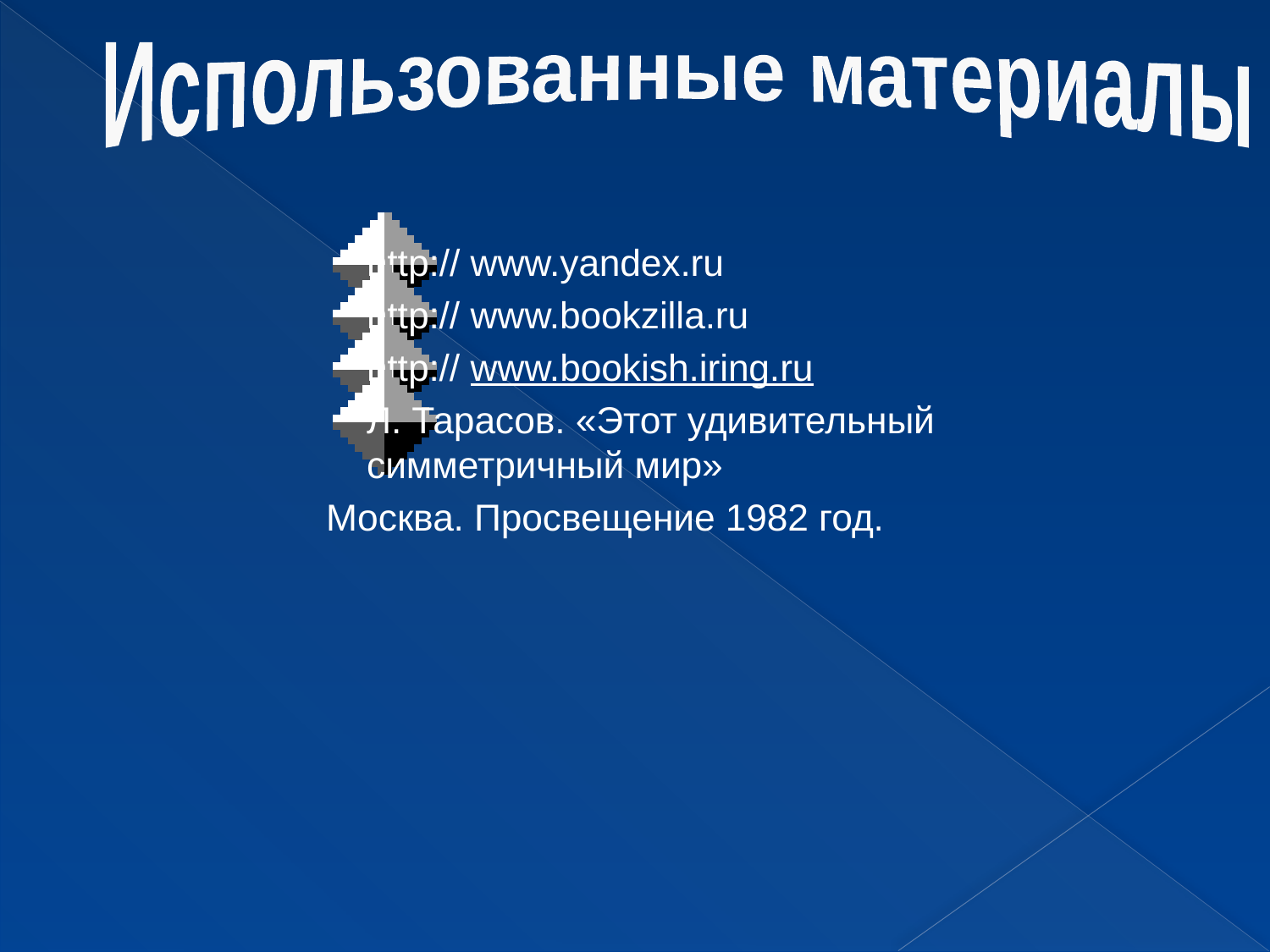

Использованные материалы
http:// www.yandex.ru
http:// www.bookzilla.ru
http:// www.bookish.iring.ru
Л. Тарасов. «Этот удивительный симметричный мир»
Москва. Просвещение 1982 год.